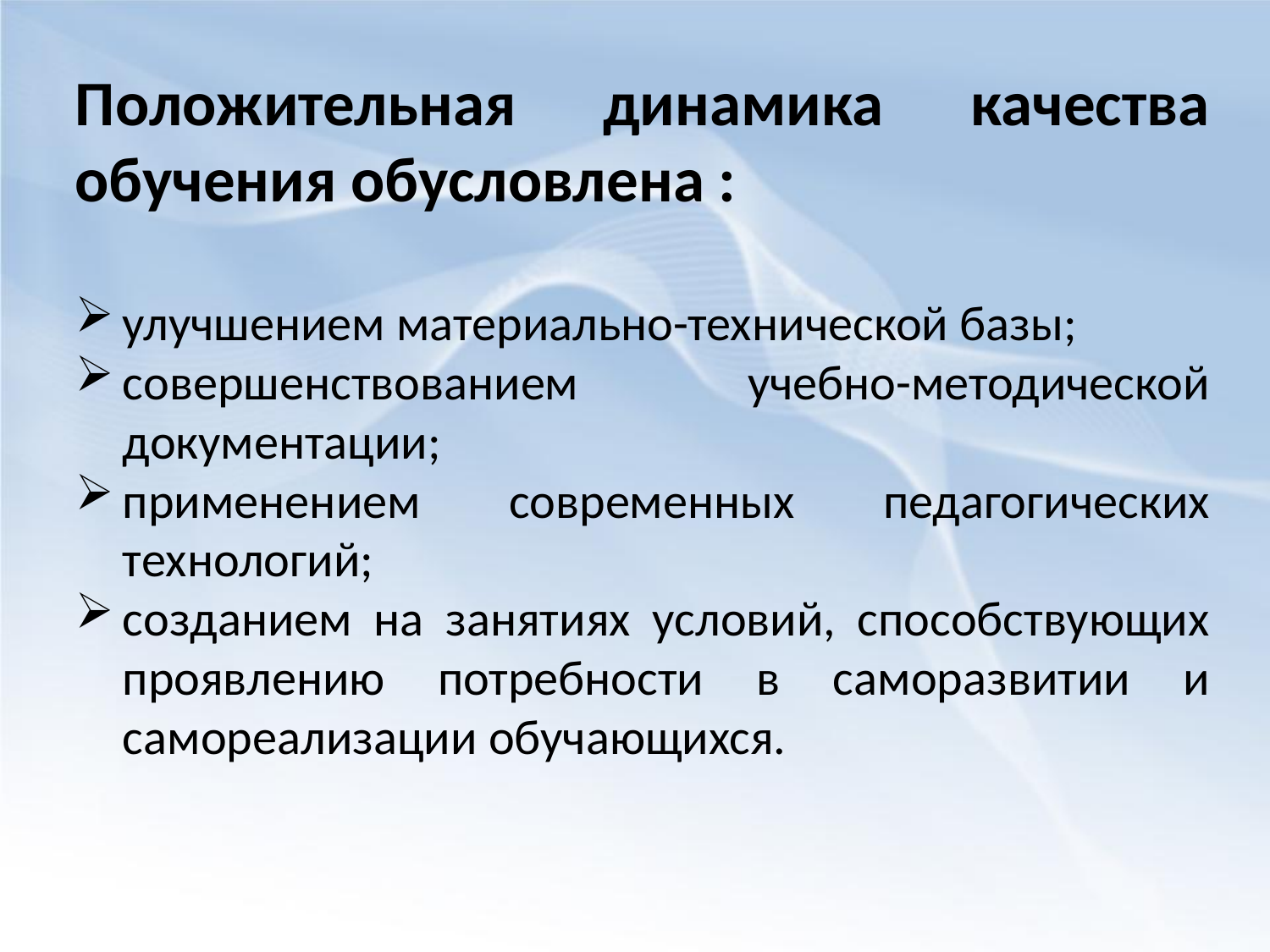

Положительная динамика качества обучения обусловлена :

улучшением материально-технической базы;
совершенствованием учебно-методической документации;
применением современных педагогических технологий;
созданием на занятиях условий, способствующих проявлению потребности в саморазвитии и самореализации обучающихся.